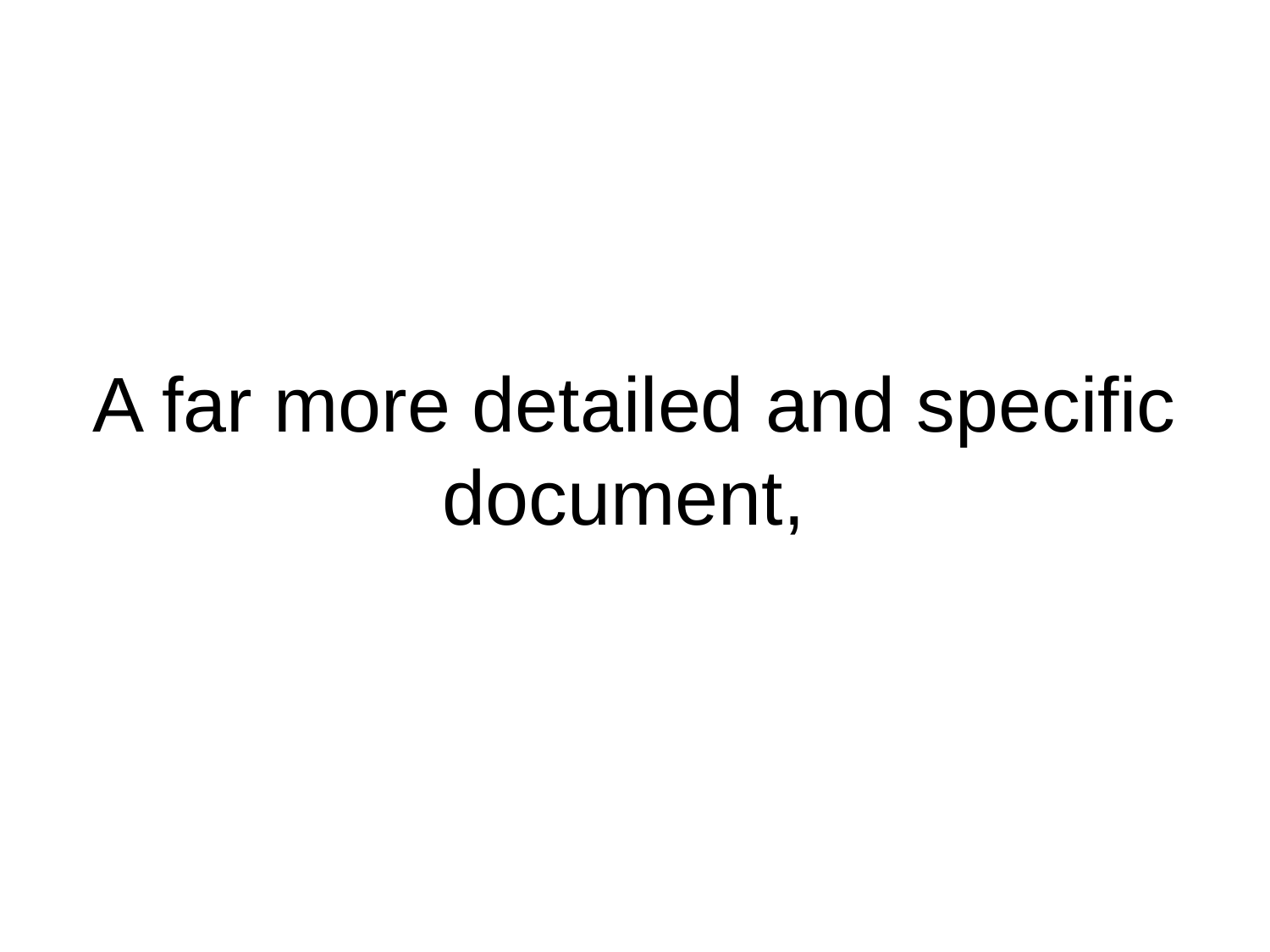

# A far more detailed and specific document,